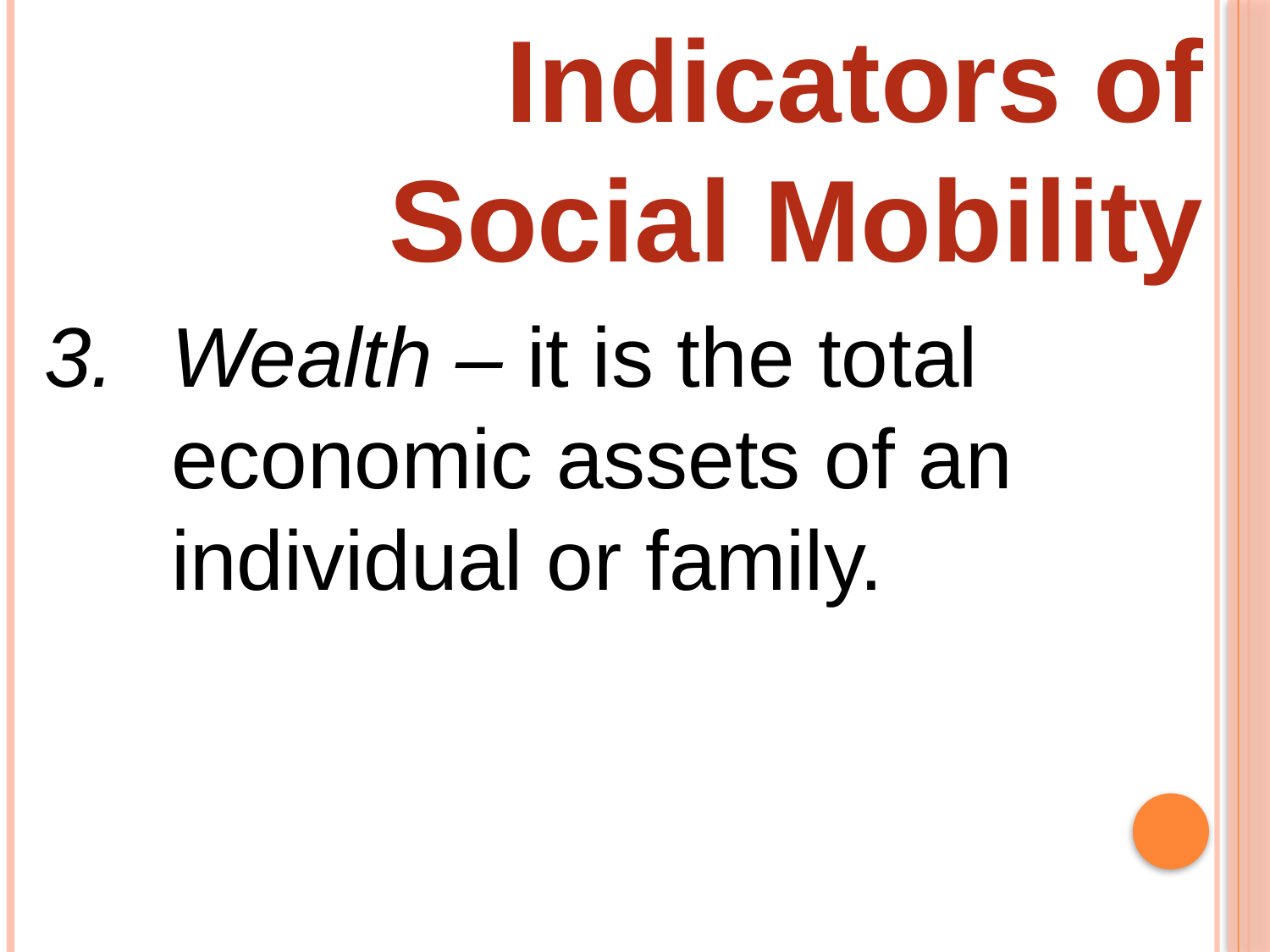

Indicators of
Social Mobility
Wealth – it is the total economic assets of an individual or family.